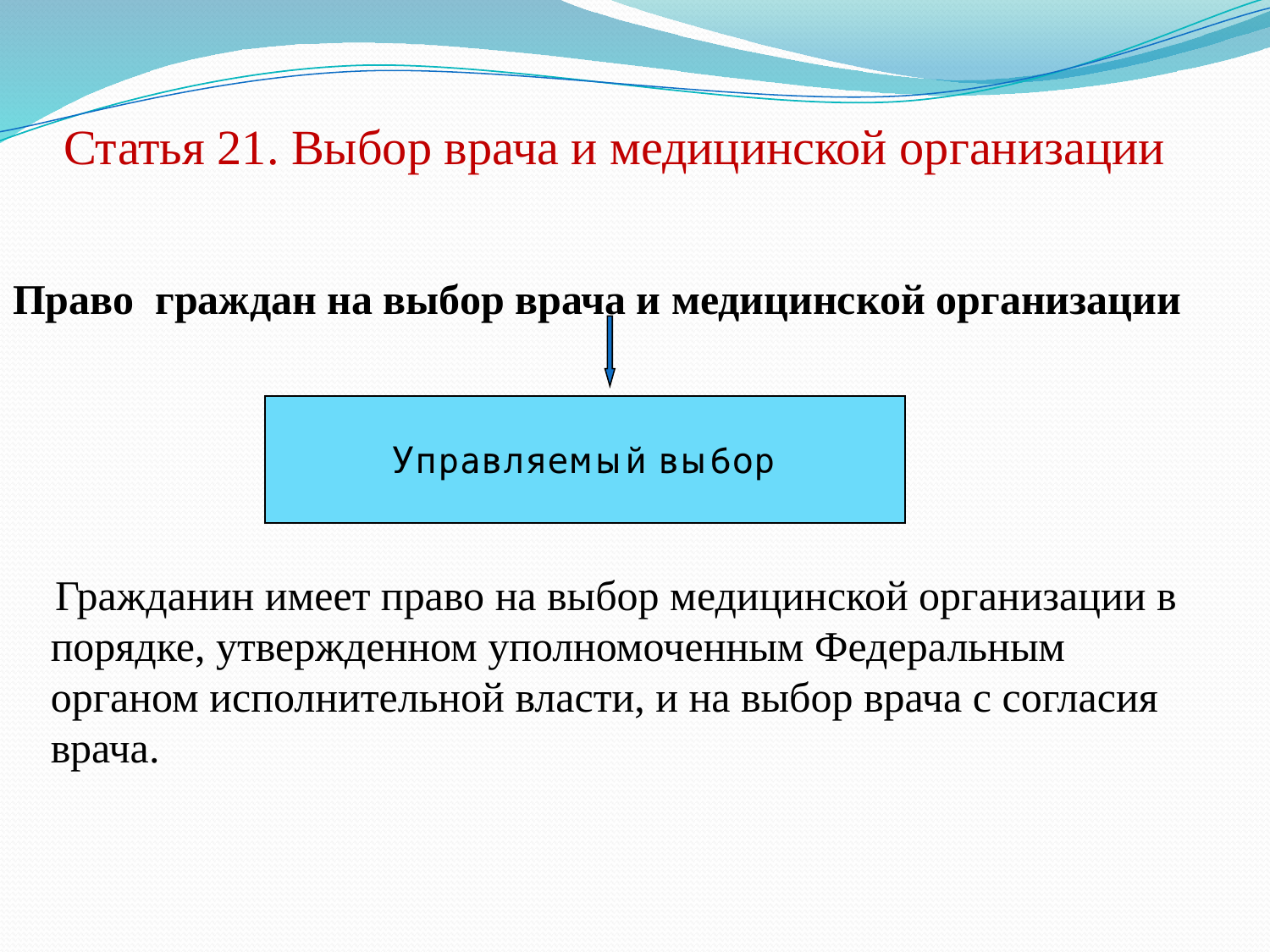

# Статья 21. Выбор врача и медицинской организации
Право  граждан на выбор врача и медицинской организации

    Гражданин имеет право на выбор медицинской организации в порядке, утвержденном уполномоченным Федеральным органом исполнительной власти, и на выбор врача с согласия врача.

Управляемый выбор